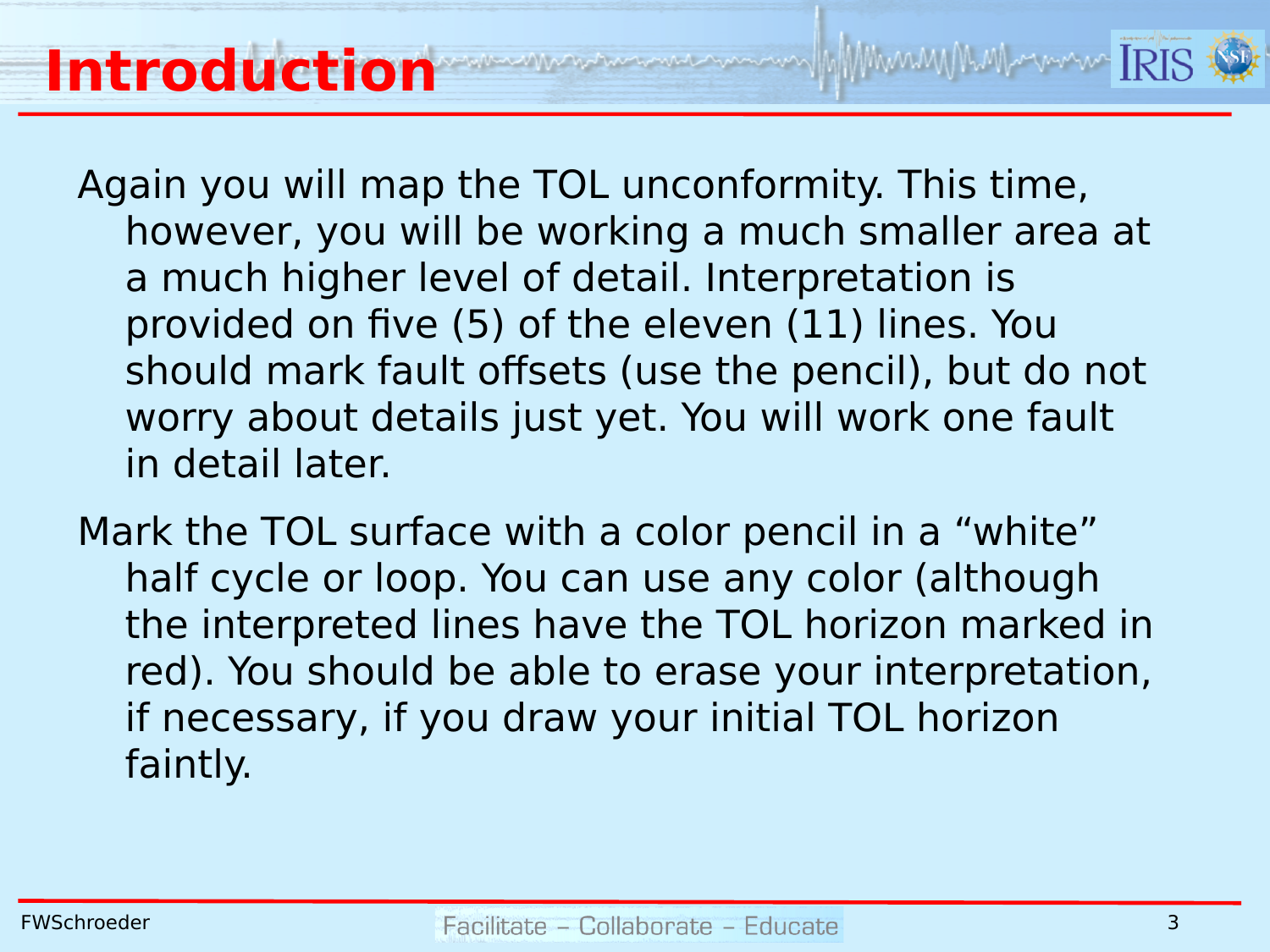

# Introduction
Again you will map the TOL unconformity. This time, however, you will be working a much smaller area at a much higher level of detail. Interpretation is provided on five (5) of the eleven (11) lines. You should mark fault offsets (use the pencil), but do not worry about details just yet. You will work one fault in detail later.
Mark the TOL surface with a color pencil in a “white” half cycle or loop. You can use any color (although the interpreted lines have the TOL horizon marked in red). You should be able to erase your interpretation, if necessary, if you draw your initial TOL horizon faintly.